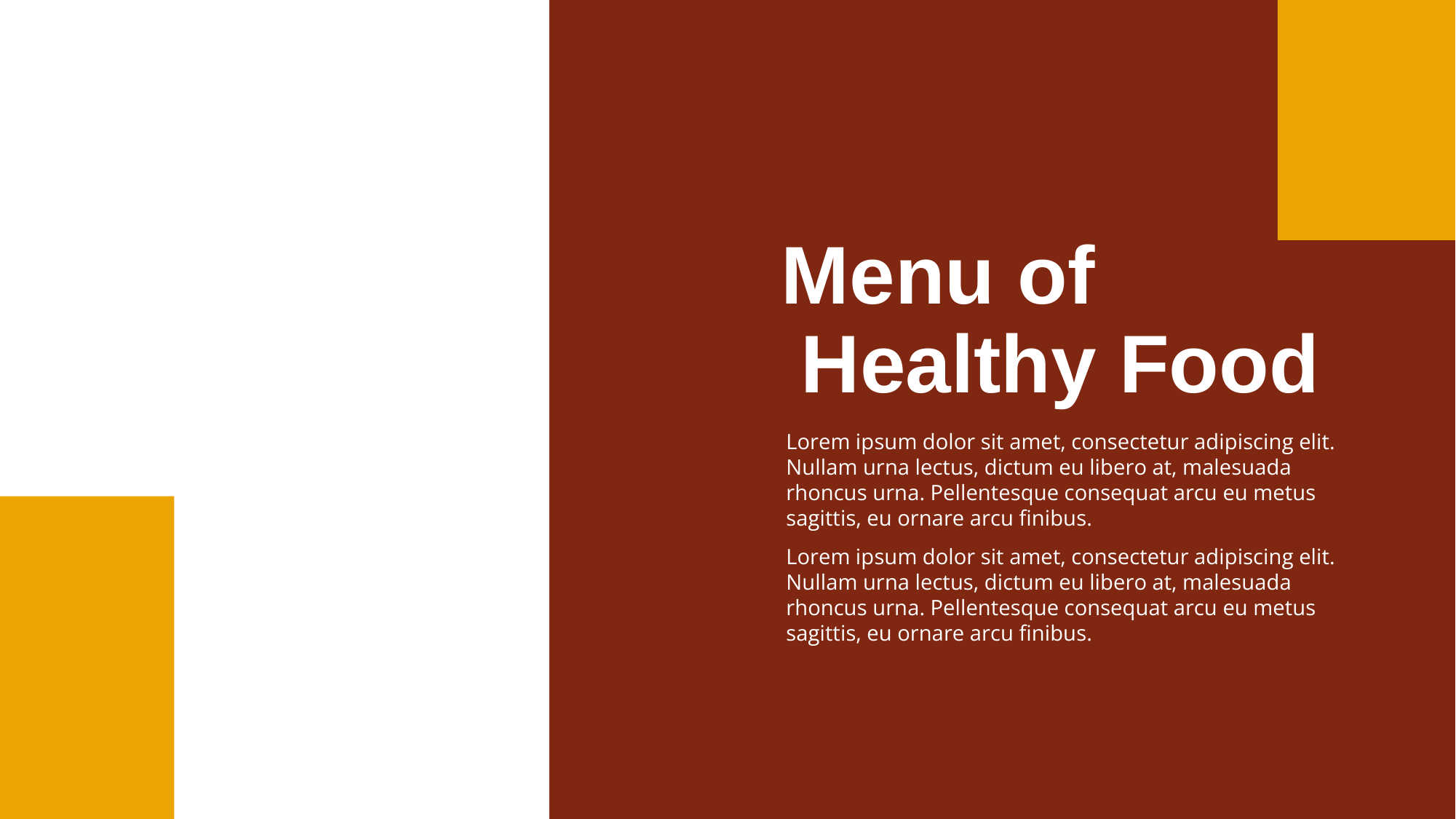

Menu of
Healthy Food
Lorem ipsum dolor sit amet, consectetur adipiscing elit. Nullam urna lectus, dictum eu libero at, malesuada rhoncus urna. Pellentesque consequat arcu eu metus sagittis, eu ornare arcu finibus.

Lorem ipsum dolor sit amet, consectetur adipiscing elit. Nullam urna lectus, dictum eu libero at, malesuada rhoncus urna. Pellentesque consequat arcu eu metus sagittis, eu ornare arcu finibus.